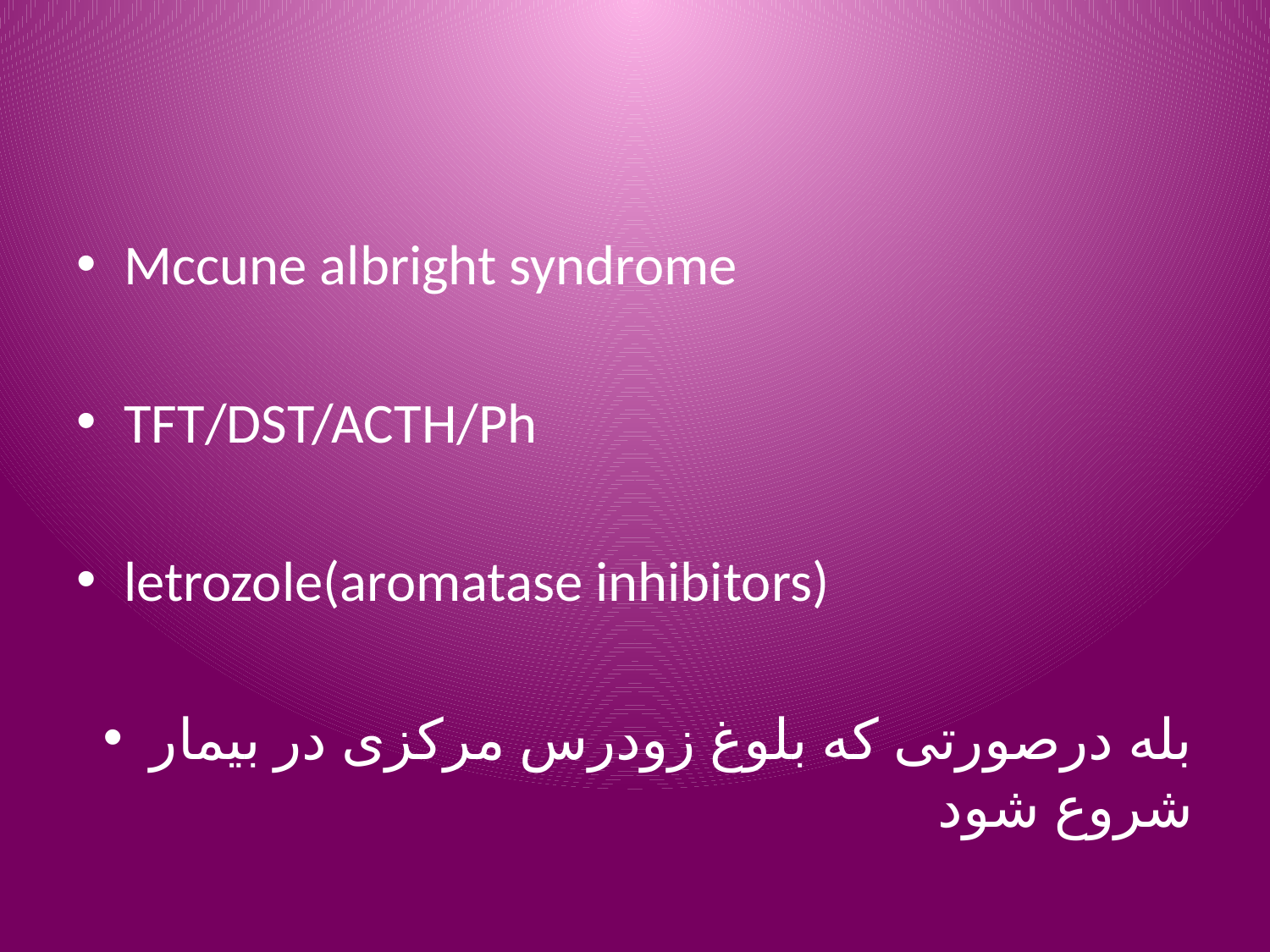

#
Mccune albright syndrome

TFT/DST/ACTH/Ph

letrozole(aromatase inhibitors)

بله درصورتی که بلوغ زودرس مرکزی در بیمار شروع شود